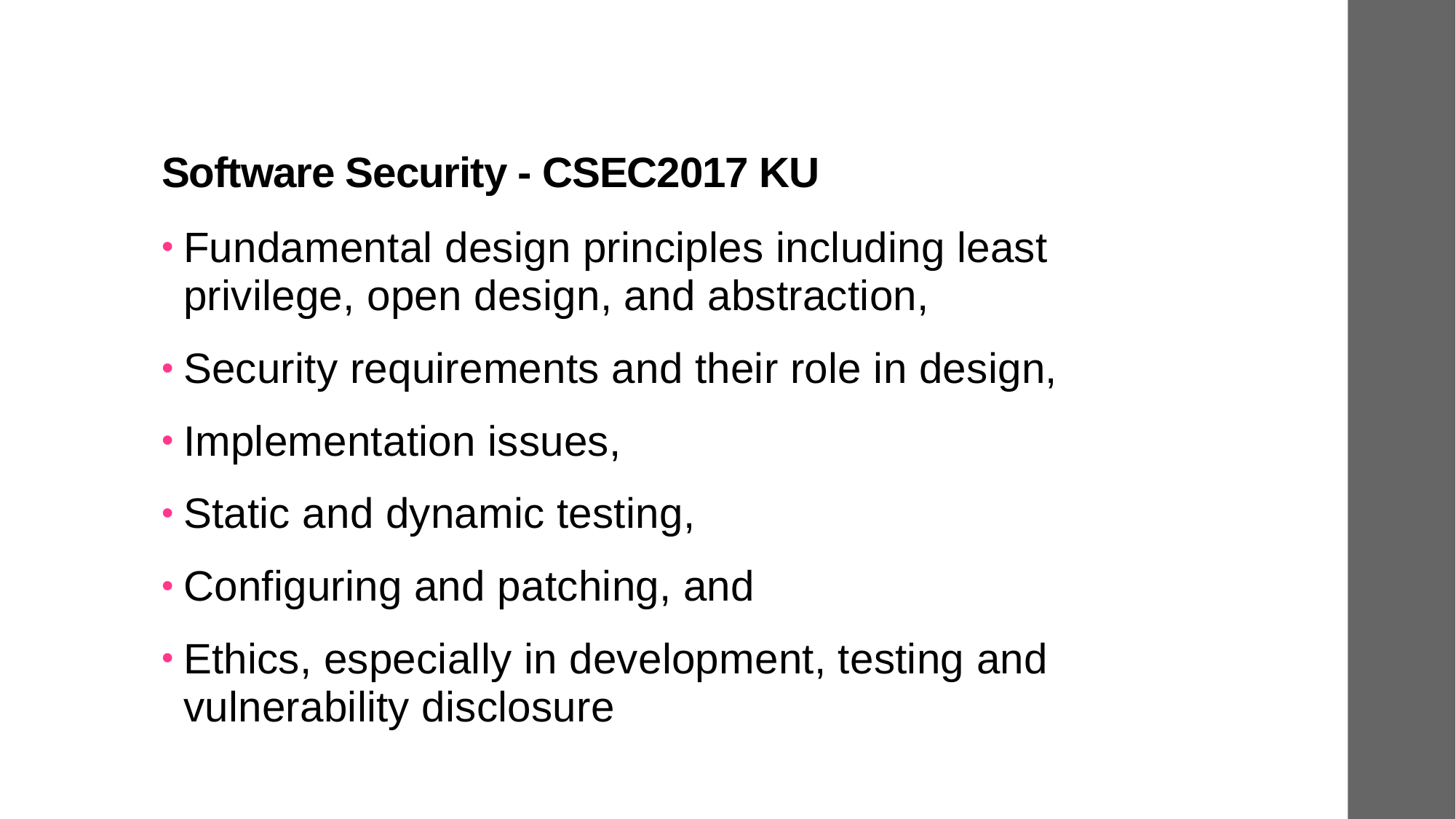

# Software Security - CSEC2017 KU
Fundamental design principles including least privilege, open design, and abstraction,
Security requirements and their role in design,
Implementation issues,
Static and dynamic testing,
Configuring and patching, and
Ethics, especially in development, testing and vulnerability disclosure